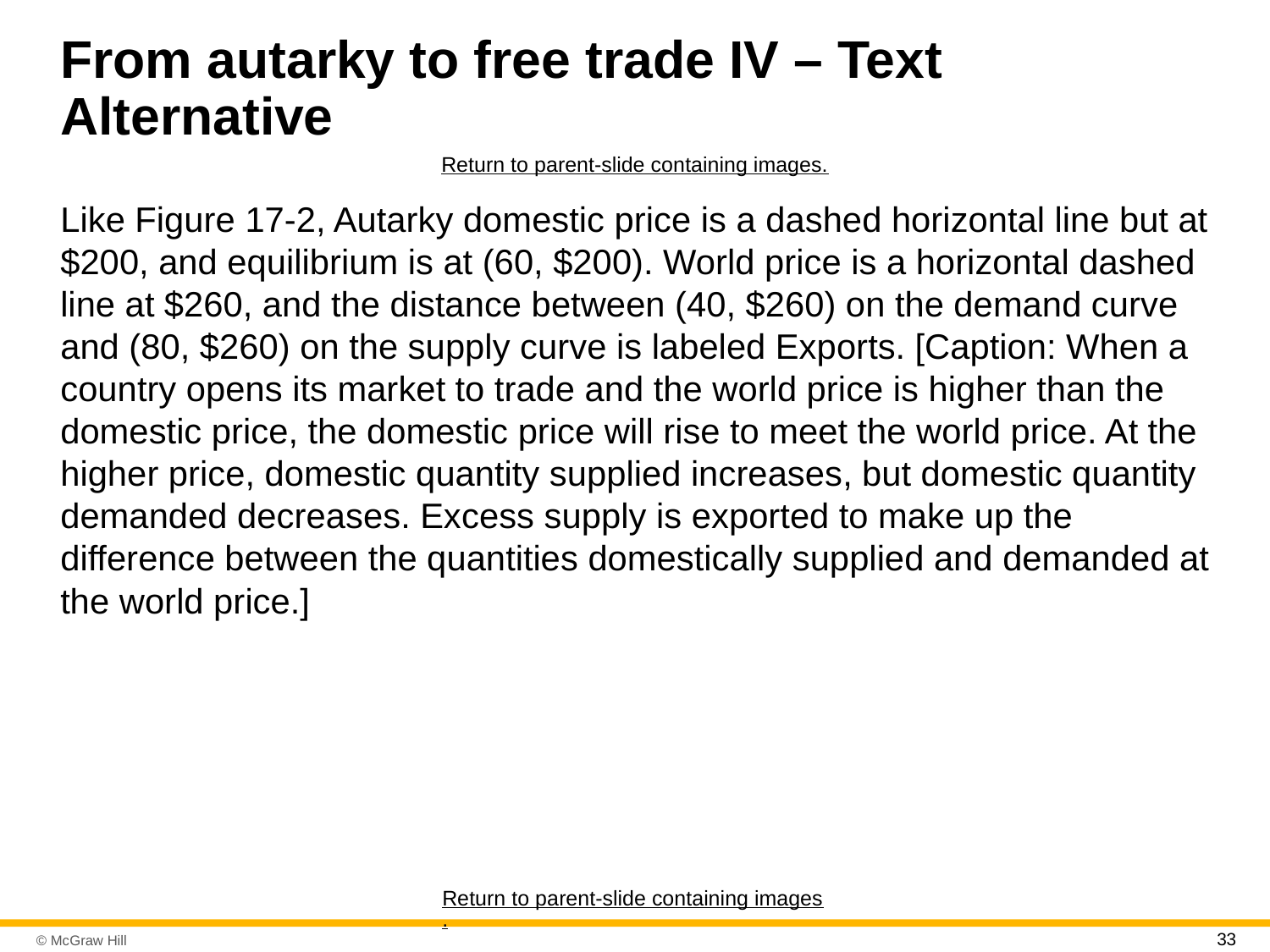

# From autarky to free trade IV – Text Alternative
Return to parent-slide containing images.
Like Figure 17-2, Autarky domestic price is a dashed horizontal line but at $200, and equilibrium is at (60, $200). World price is a horizontal dashed line at $260, and the distance between (40, $260) on the demand curve and (80, $260) on the supply curve is labeled Exports. [Caption: When a country opens its market to trade and the world price is higher than the domestic price, the domestic price will rise to meet the world price. At the higher price, domestic quantity supplied increases, but domestic quantity demanded decreases. Excess supply is exported to make up the difference between the quantities domestically supplied and demanded at the world price.]
Return to parent-slide containing images.